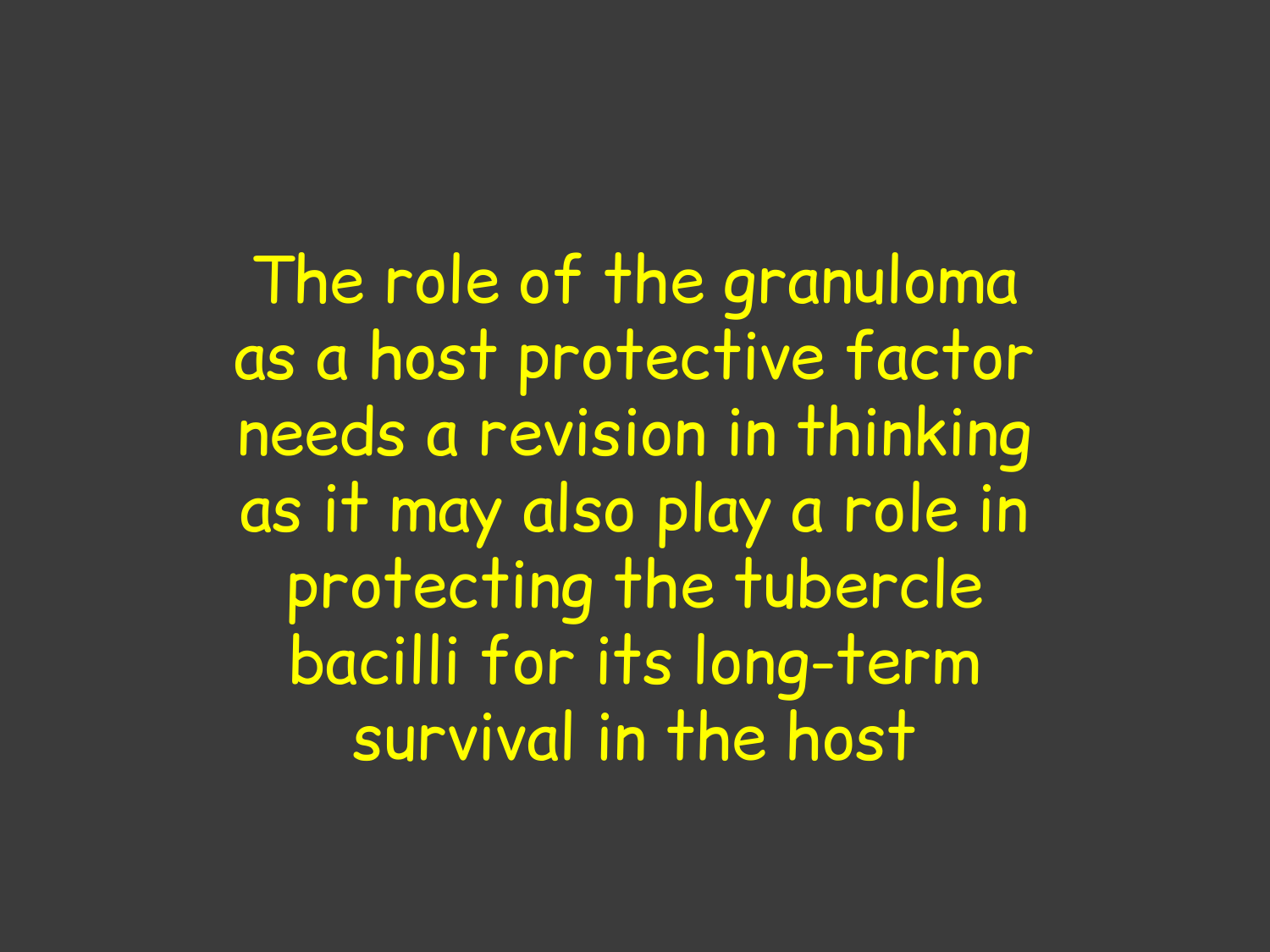

The role of the granuloma as a host protective factor needs a revision in thinking as it may also play a role in protecting the tubercle bacilli for its long-term survival in the host